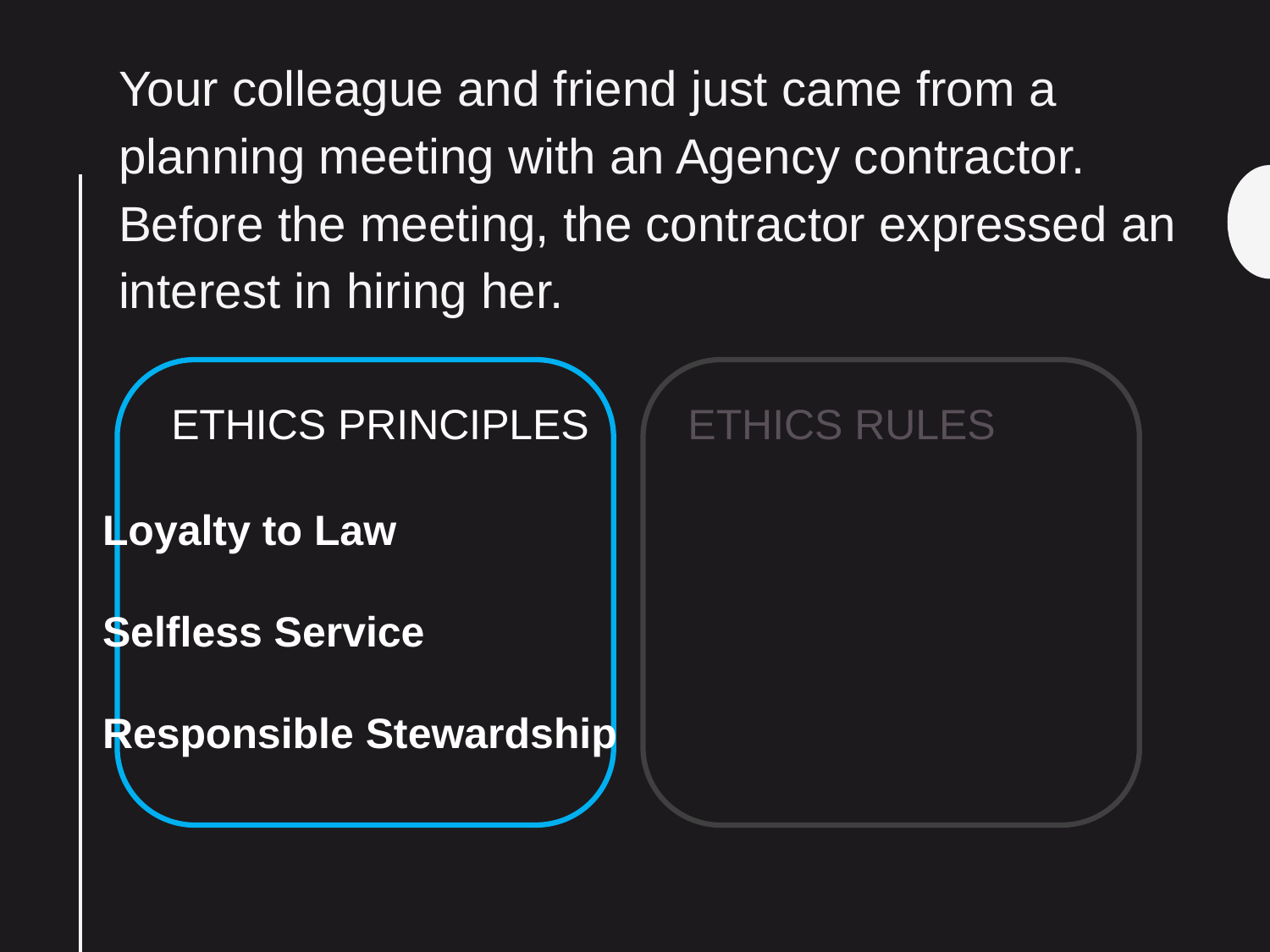

Your colleague and friend just came from a planning meeting with an Agency contractor. Before the meeting, the contractor expressed an interest in hiring her.

ETHICS RULES
ETHICS PRINCIPLES
Loyalty to Law

Selfless Service

Responsible Stewardship